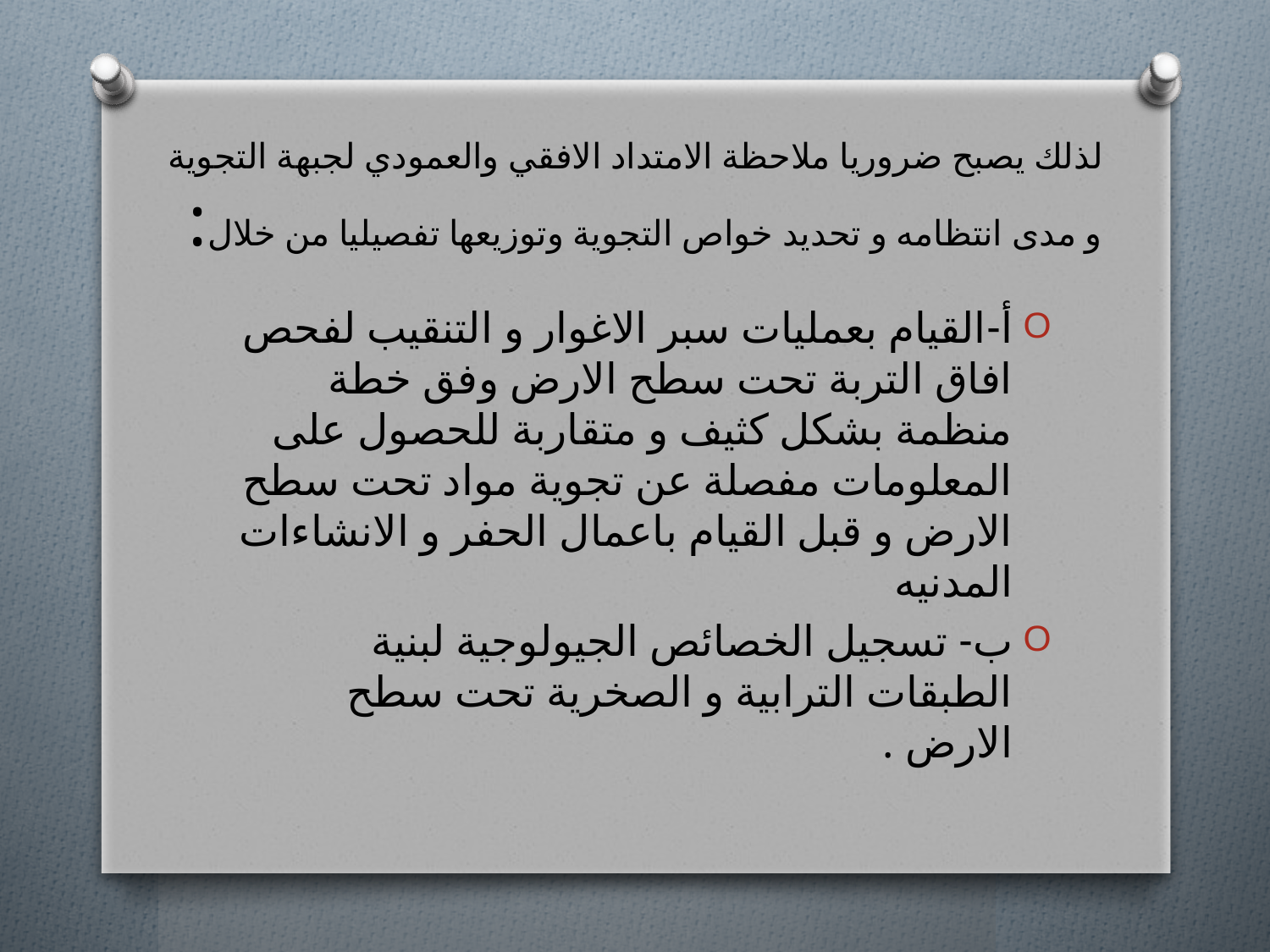

# لذلك يصبح ضروريا ملاحظة الامتداد الافقي والعمودي لجبهة التجوية و مدى انتظامه و تحديد خواص التجوية وتوزيعها تفصيليا من خلال:
أ‌-	القيام بعمليات سبر الاغوار و التنقيب لفحص افاق التربة تحت سطح الارض وفق خطة منظمة بشكل كثيف و متقاربة للحصول على المعلومات مفصلة عن تجوية مواد تحت سطح الارض و قبل القيام باعمال الحفر و الانشاءات المدنيه
ب‌-	 تسجيل الخصائص الجيولوجية لبنية الطبقات الترابية و الصخرية تحت سطح الارض .